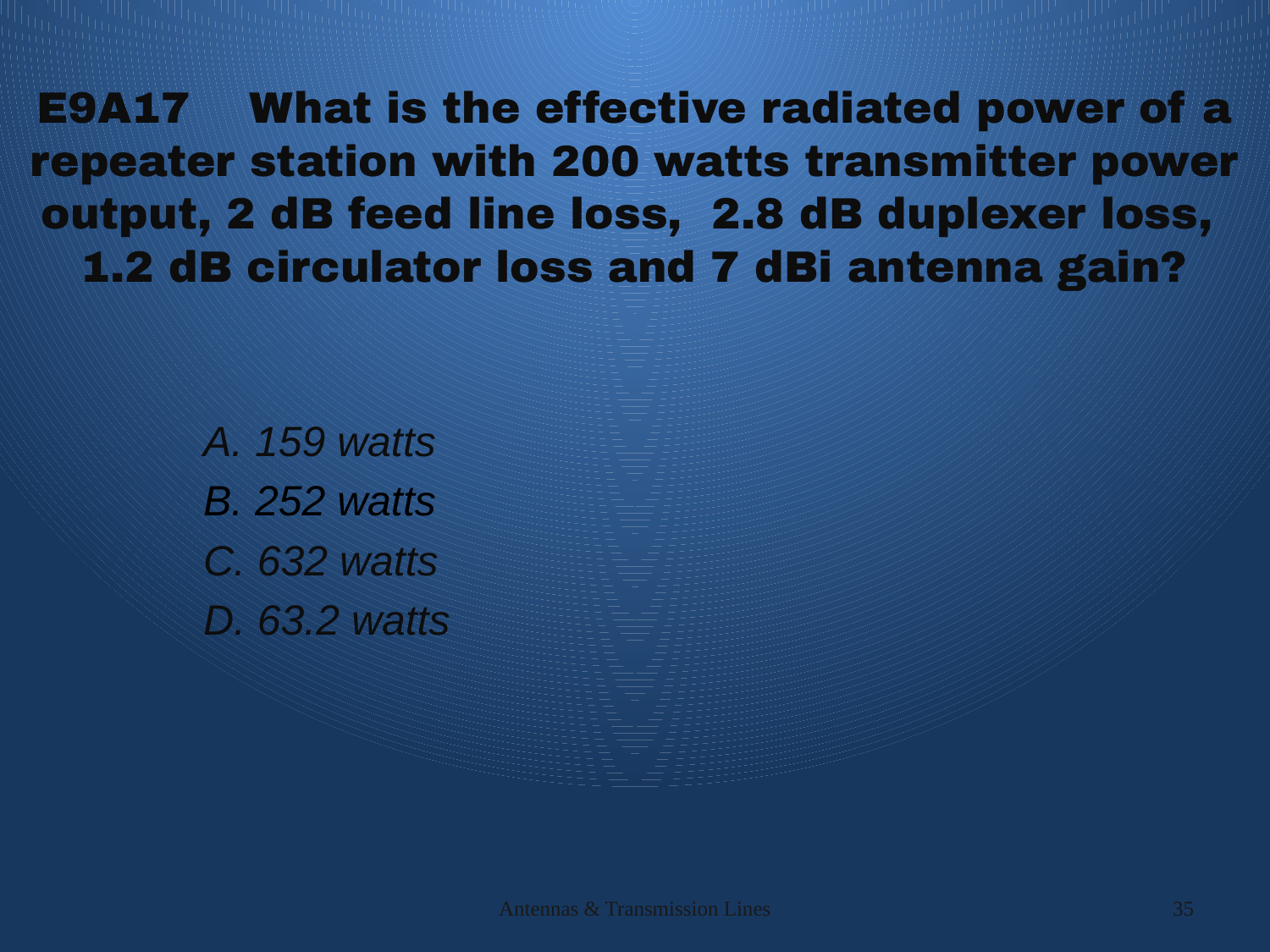

# E9A17    What is the effective radiated power of a repeater station with 200 watts transmitter power output, 2 dB feed line loss,  2.8 dB duplexer loss,  1.2 dB circulator loss and 7 dBi antenna gain?

A. 159 watts
B. 252 watts
C. 632 watts
D. 63.2 watts

Antennas & Transmission Lines
35